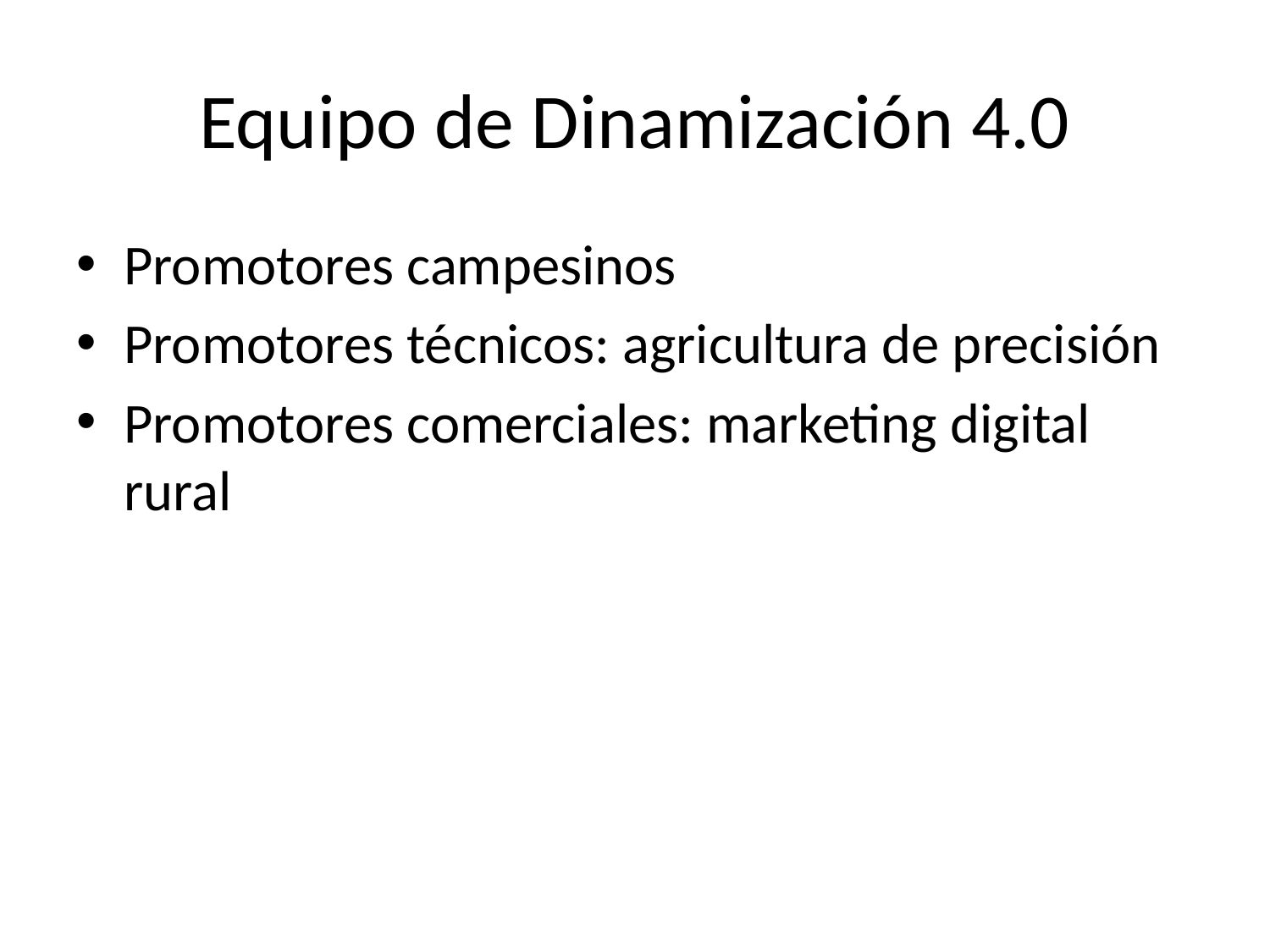

# Equipo de Dinamización 4.0
Promotores campesinos
Promotores técnicos: agricultura de precisión
Promotores comerciales: marketing digital rural